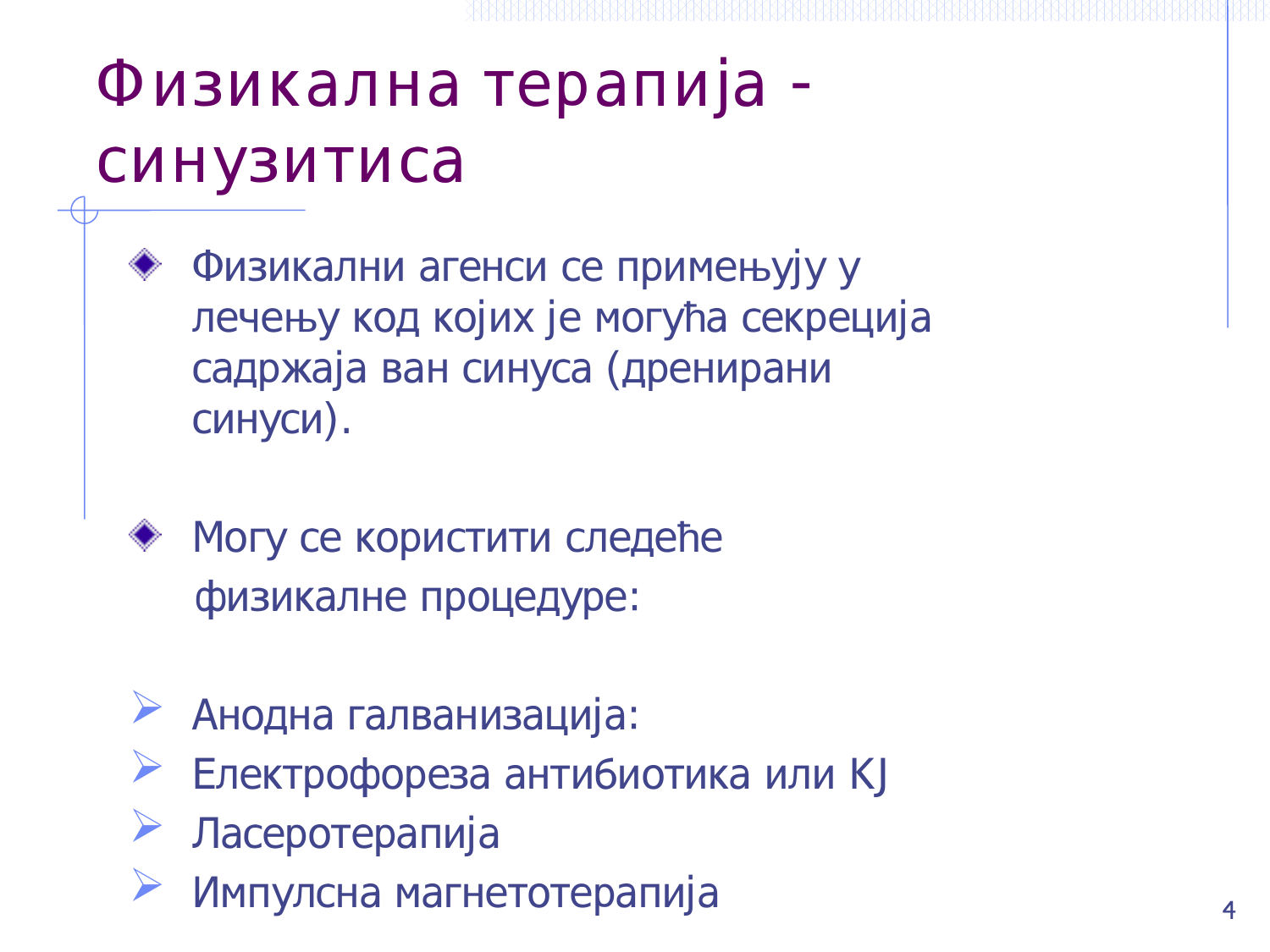

# Физикална терапија - синузитиса
Физикални агенси се примењују у лечењу код којих је могућа секреција садржаја ван синуса (дренирани синуси).

Могу се користити следеће
     физикалне процедуре:

Анодна галванизација:
Електрофореза антибиотика или КЈ
Ласеротерапија
Импулсна магнетотерапија
4